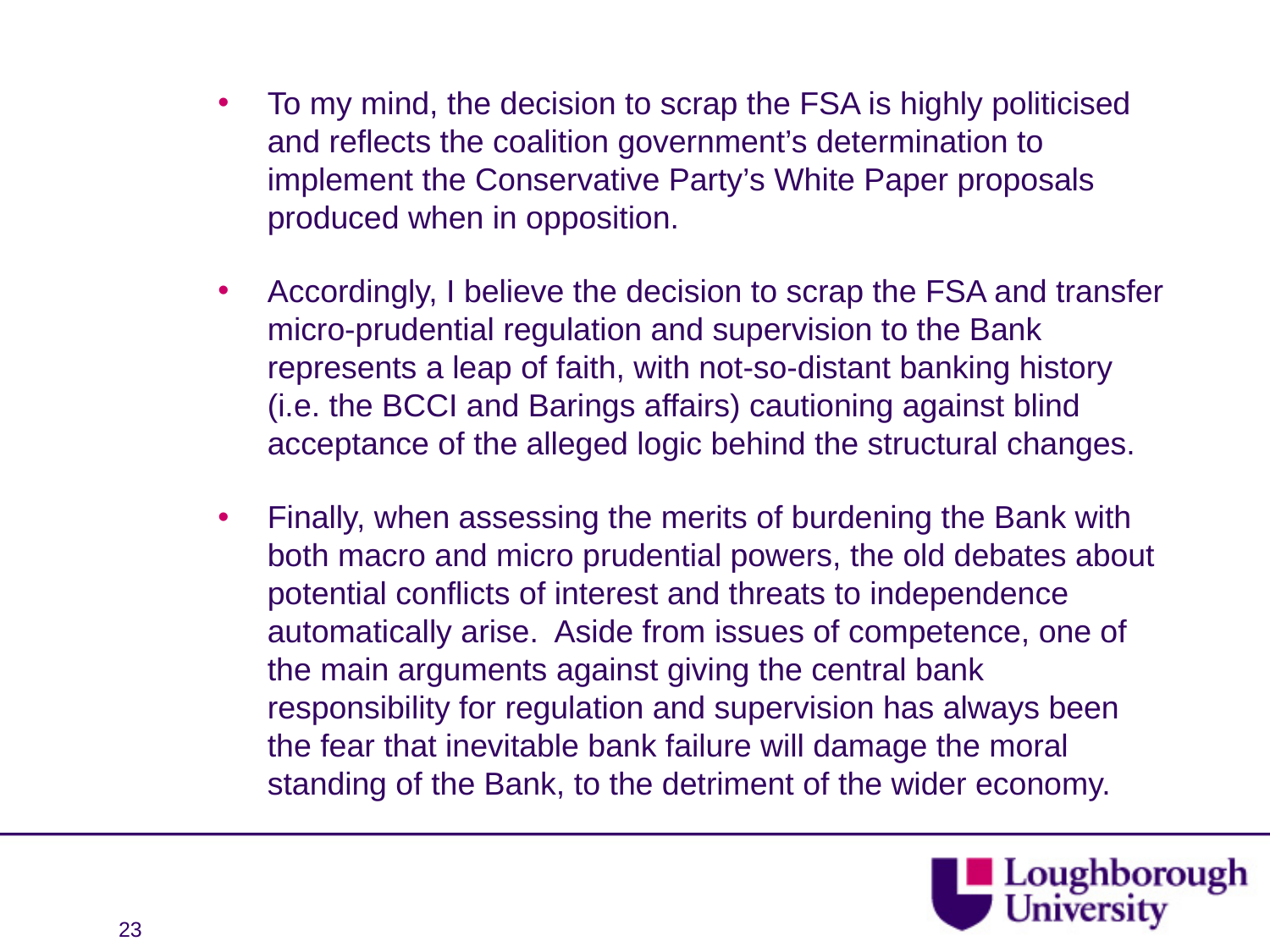

To my mind, the decision to scrap the FSA is highly politicised and reflects the coalition government’s determination to implement the Conservative Party’s White Paper proposals produced when in opposition.

Accordingly, I believe the decision to scrap the FSA and transfer micro-prudential regulation and supervision to the Bank represents a leap of faith, with not-so-distant banking history (i.e. the BCCI and Barings affairs) cautioning against blind acceptance of the alleged logic behind the structural changes.

Finally, when assessing the merits of burdening the Bank with both macro and micro prudential powers, the old debates about potential conflicts of interest and threats to independence automatically arise.  Aside from issues of competence, one of the main arguments against giving the central bank responsibility for regulation and supervision has always been the fear that inevitable bank failure will damage the moral standing of the Bank, to the detriment of the wider economy.
23